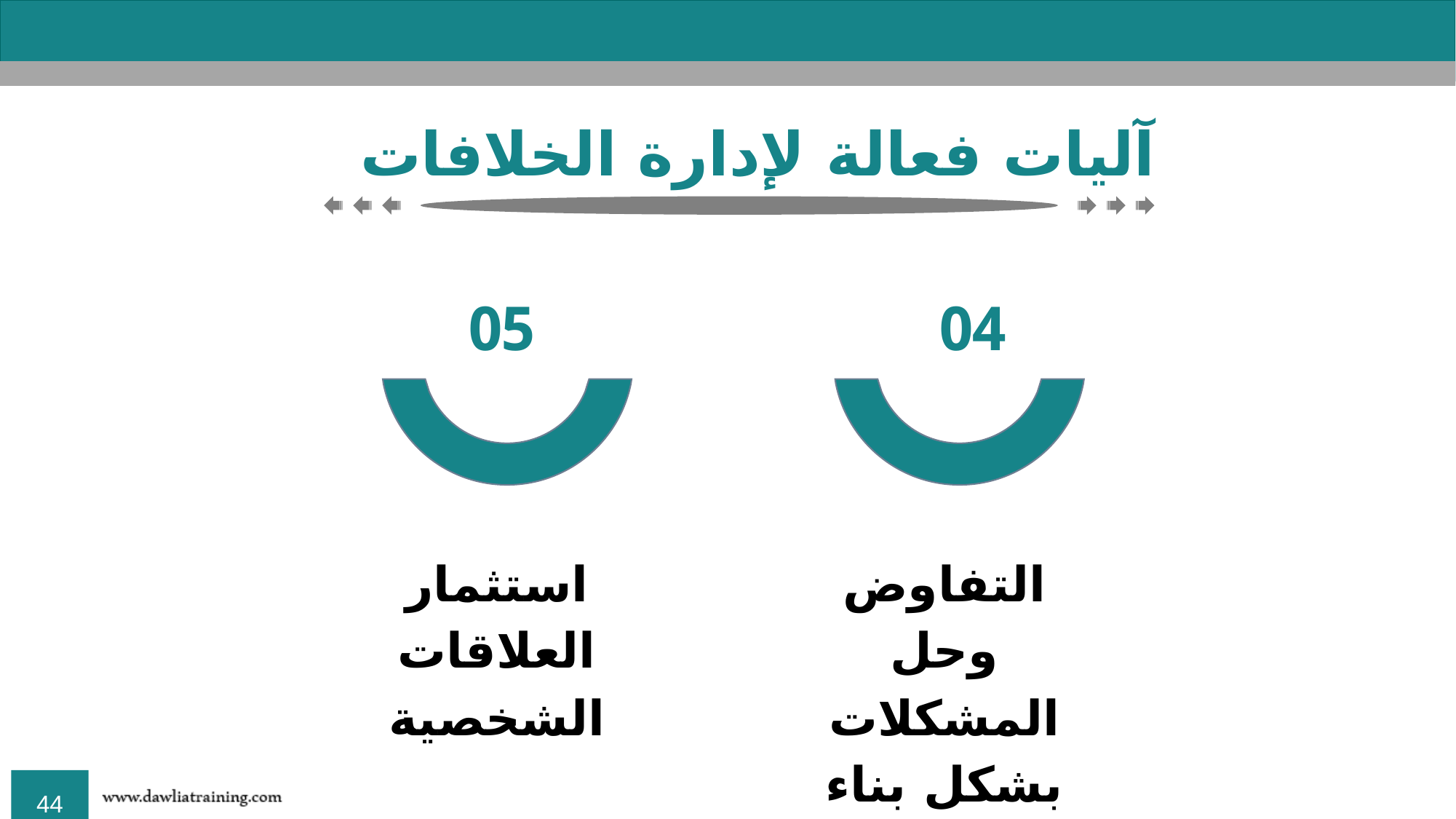

آليات فعالة لإدارة الخلافات

05

استثمار العلاقات الشخصية
04

التفاوض وحل المشكلات بشكل بناء